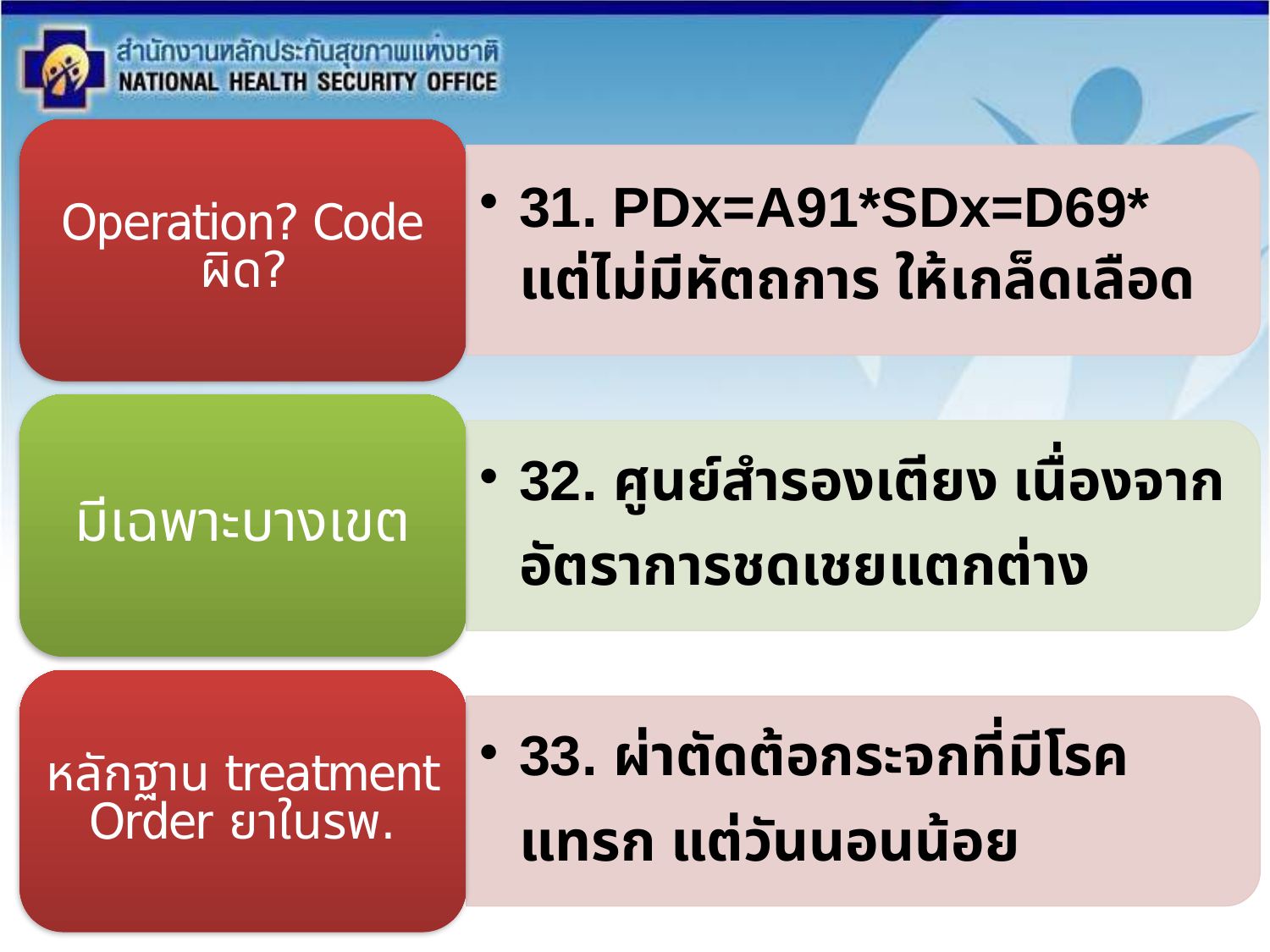

Operation? Code ผิด?
มีเฉพาะบางเขต
32. ศูนย์สำรองเตียง เนื่องจากอัตราการชดเชยแตกต่าง
หลักฐาน treatment
Order ยาในรพ.